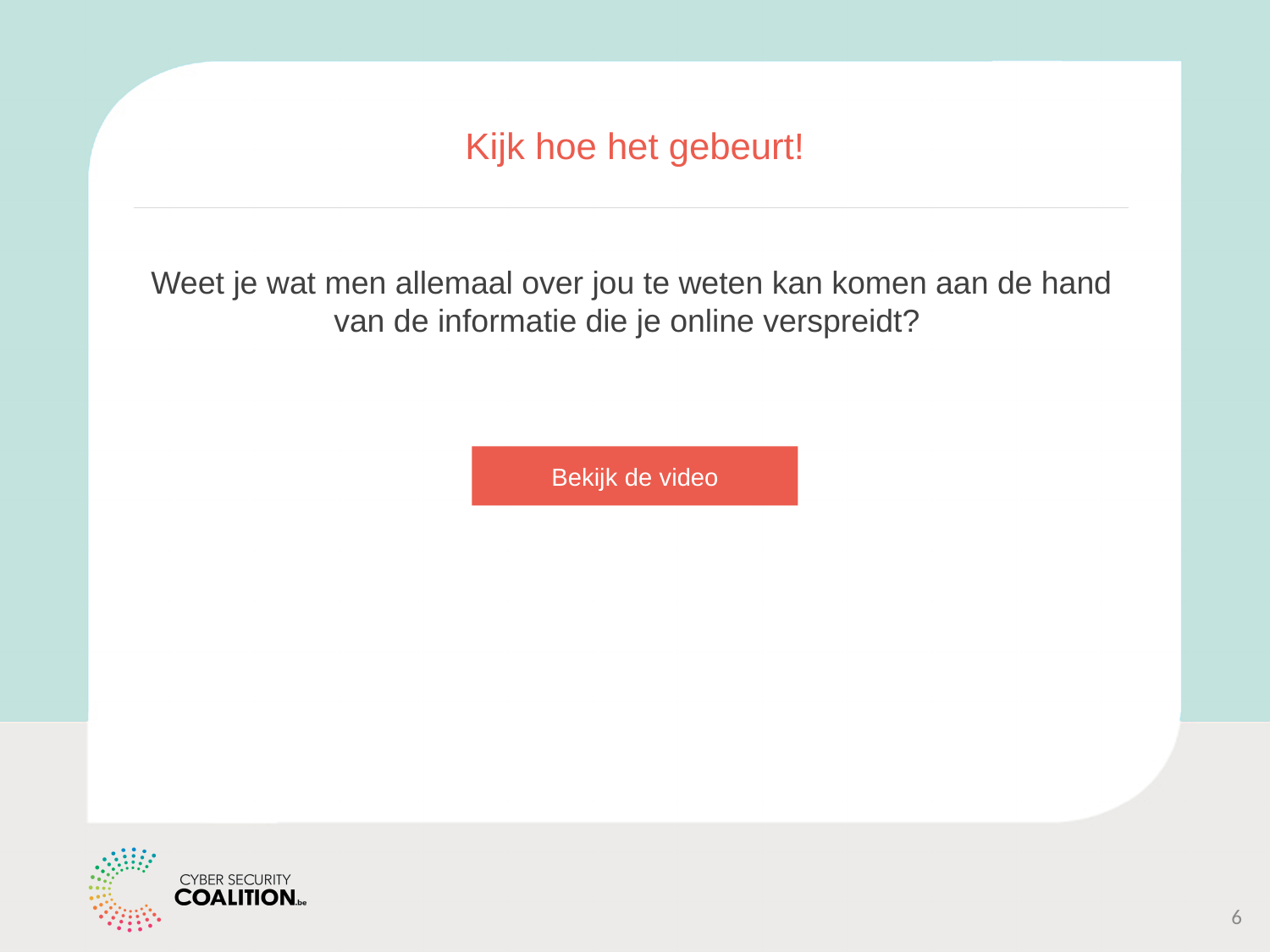

# Kijk hoe het gebeurt!
Weet je wat men allemaal over jou te weten kan komen aan de hand van de informatie die je online verspreidt?
Bekijk de video
6